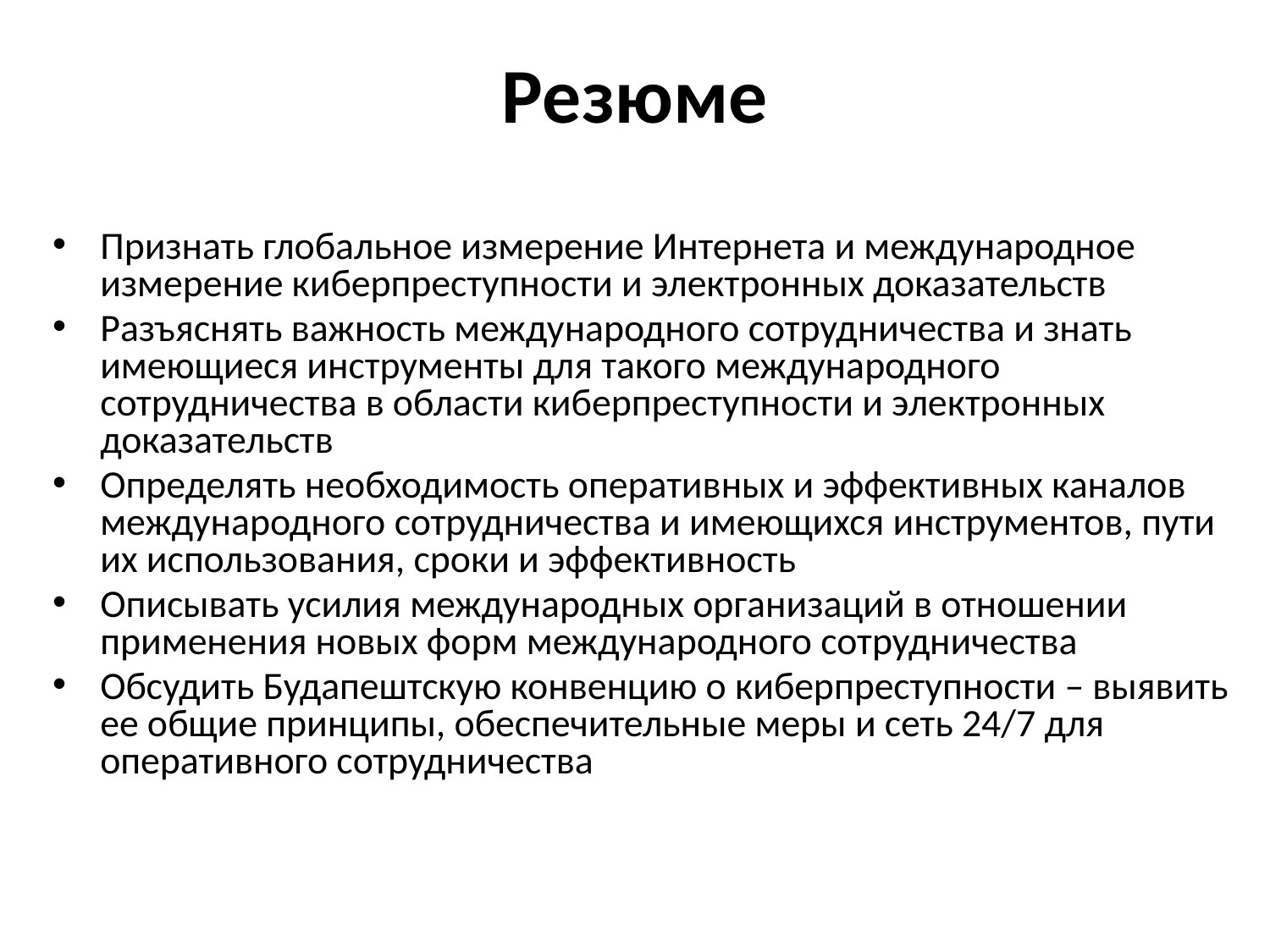

# Резюме
Признать глобальное измерение Интернета и международное измерение киберпреступности и электронных доказательств
Разъяснять важность международного сотрудничества и знать имеющиеся инструменты для такого международного сотрудничества в области киберпреступности и электронных доказательств
Определять необходимость оперативных и эффективных каналов международного сотрудничества и имеющихся инструментов, пути их использования, сроки и эффективность
Описывать усилия международных организаций в отношении применения новых форм международного сотрудничества
Обсудить Будапештскую конвенцию о киберпреступности – выявить ее общие принципы, обеспечительные меры и сеть 24/7 для оперативного сотрудничества